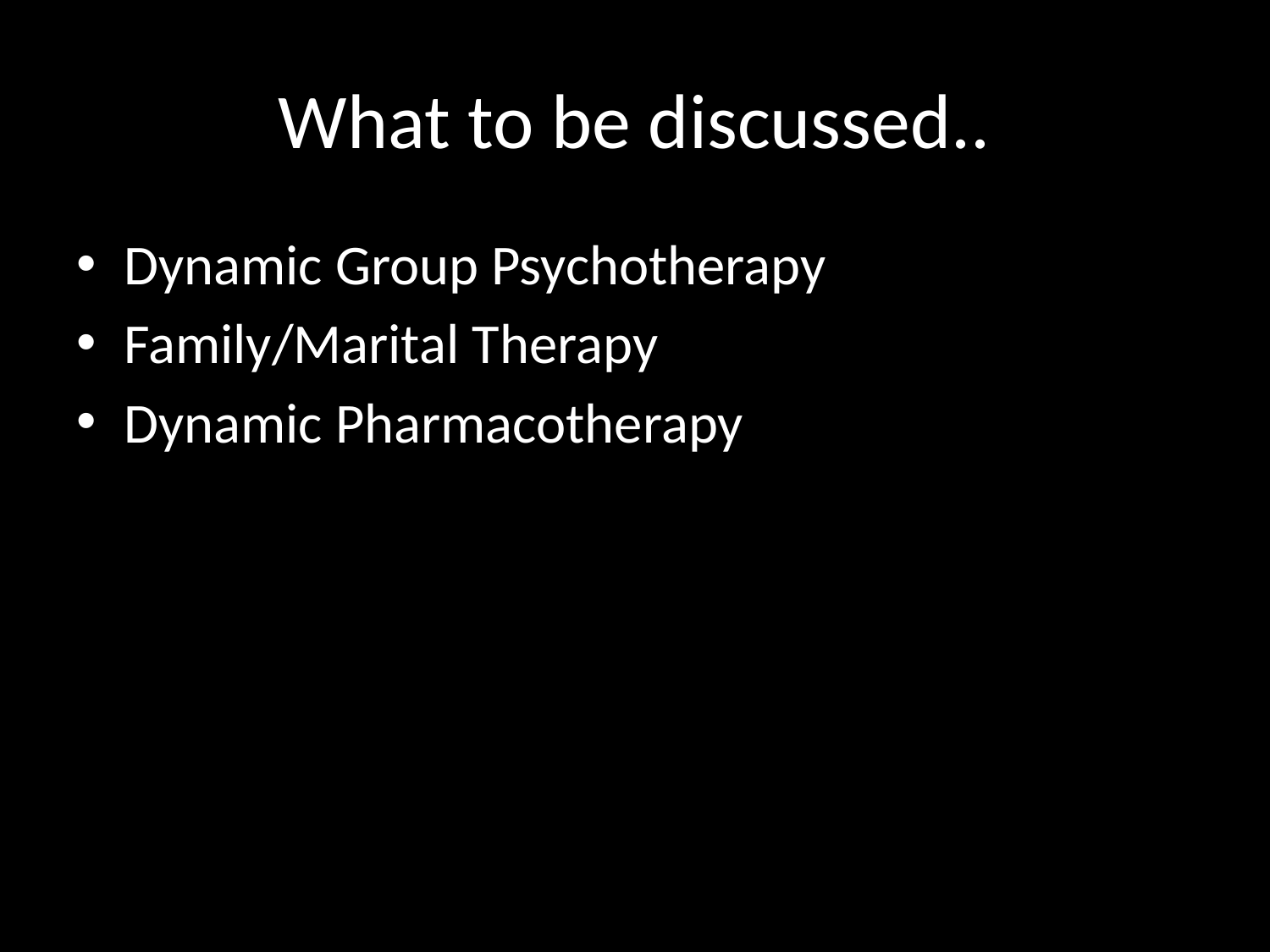

# What to be discussed..
Dynamic Group Psychotherapy
Family/Marital Therapy
Dynamic Pharmacotherapy